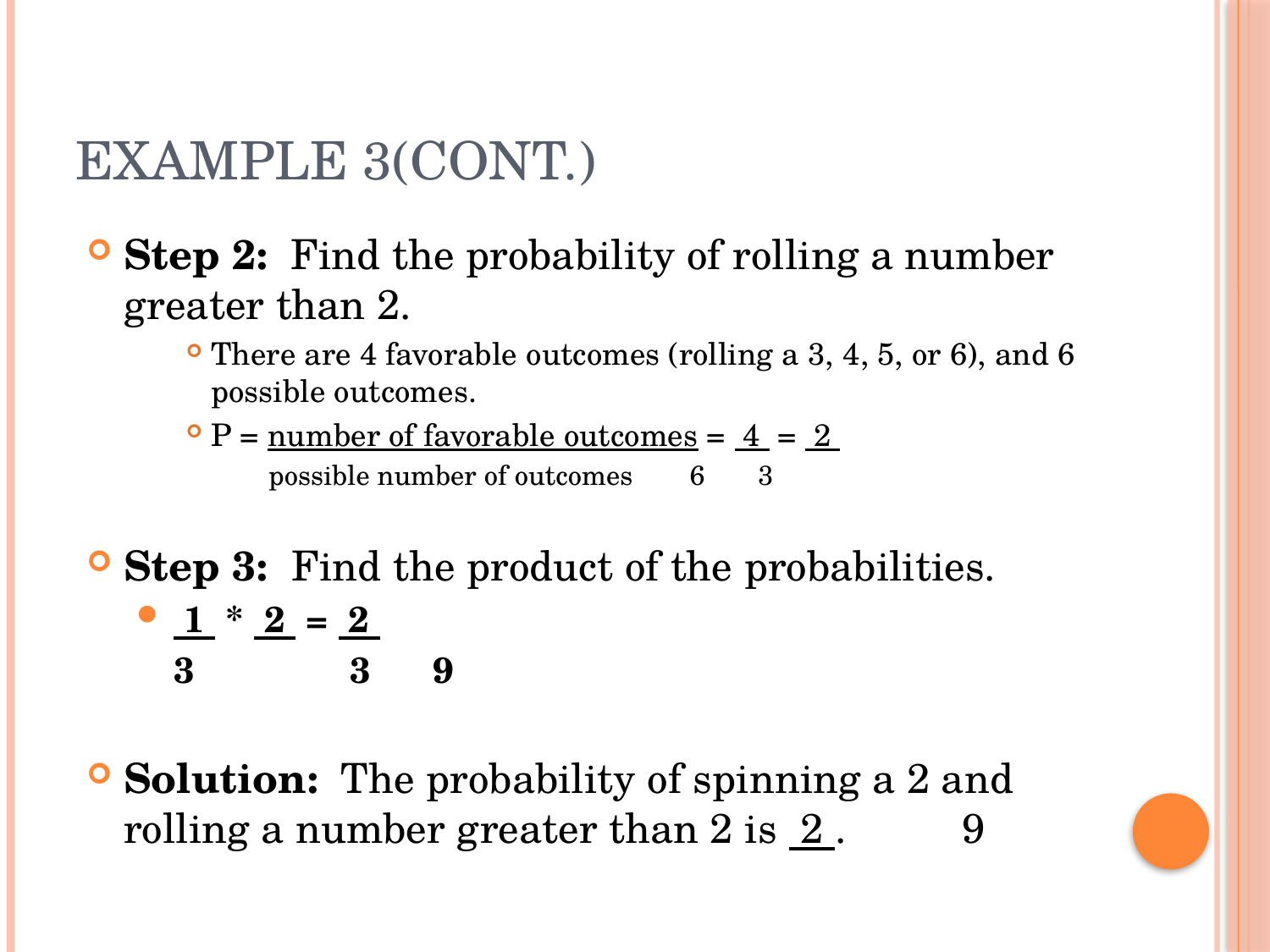

# Example 3(Cont.)
Step 2:  Find the probability of rolling a number greater than 2.
There are 4 favorable outcomes (rolling a 3, 4, 5, or 6), and 6 possible outcomes.
P = number of favorable outcomes =  4  =  2
 possible number of outcomes	    6       3

Step 3:  Find the product of the probabilities.
 1  *  2  =  2
 	3	     3	 9

Solution:  The probability of spinning a 2 and rolling a number greater than 2 is  2 . 						        9